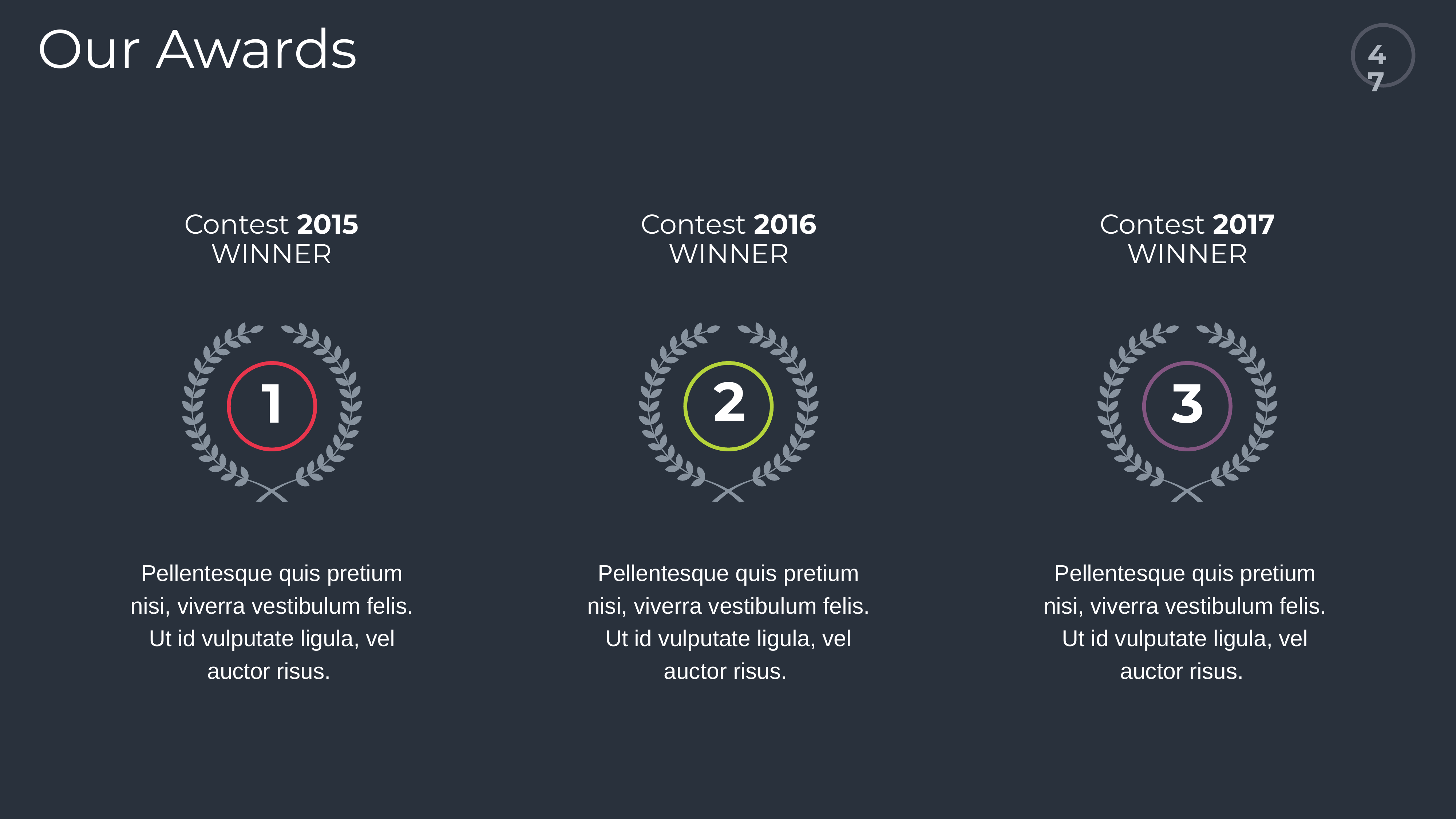

Our Awards
47
Contest 2015
WINNER
Contest 2016 WINNER
Contest 2017
WINNER

2
1
3
Pellentesque quis pretium nisi, viverra vestibulum felis. Ut id vulputate ligula, vel auctor risus.
Pellentesque quis pretium nisi, viverra vestibulum felis. Ut id vulputate ligula, vel auctor risus.
Pellentesque quis pretium nisi, viverra vestibulum felis. Ut id vulputate ligula, vel auctor risus.